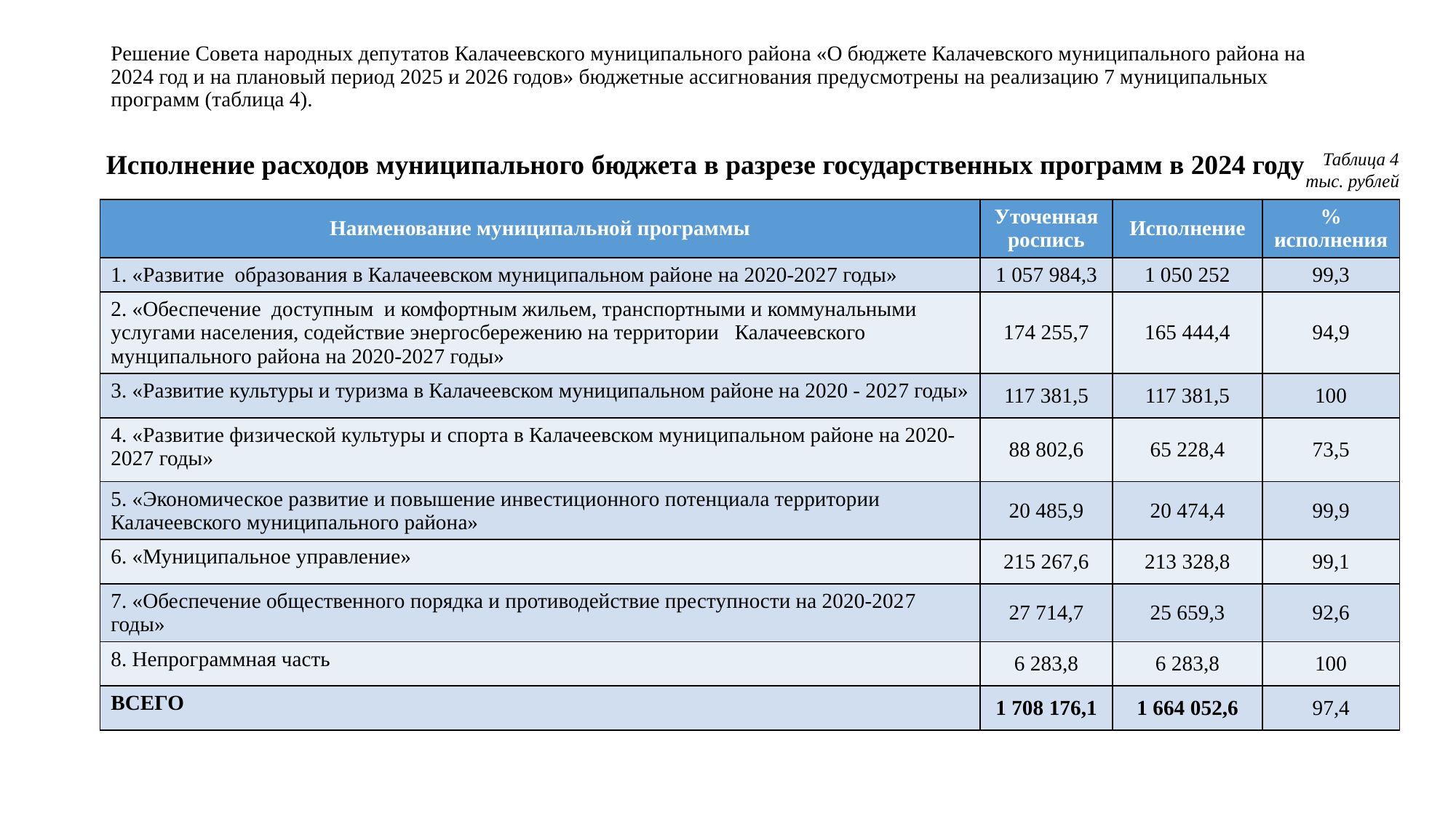

Решение Совета народных депутатов Калачеевского муниципального района «О бюджете Калачевского муниципального района на 2024 год и на плановый период 2025 и 2026 годов» бюджетные ассигнования предусмотрены на реализацию 7 муниципальных программ (таблица 4).
Исполнение расходов муниципального бюджета в разрезе государственных программ в 2024 году
Таблица 4
тыс. рублей
| Наименование муниципальной программы | Уточенная роспись | Исполнение | % исполнения |
| --- | --- | --- | --- |
| 1. «Развитие образования в Калачеевском муниципальном районе на 2020-2027 годы» | 1 057 984,3 | 1 050 252 | 99,3 |
| 2. «Обеспечение доступным и комфортным жильем, транспортными и коммунальными услугами населения, содействие энергосбережению на территории Калачеевского мунципального района на 2020-2027 годы» | 174 255,7 | 165 444,4 | 94,9 |
| 3. «Развитие культуры и туризма в Калачеевском муниципальном районе на 2020 - 2027 годы» | 117 381,5 | 117 381,5 | 100 |
| 4. «Развитие физической культуры и спорта в Калачеевском муниципальном районе на 2020-2027 годы» | 88 802,6 | 65 228,4 | 73,5 |
| 5. «Экономическое развитие и повышение инвестиционного потенциала территории Калачеевского муниципального района» | 20 485,9 | 20 474,4 | 99,9 |
| 6. «Муниципальное управление» | 215 267,6 | 213 328,8 | 99,1 |
| 7. «Обеспечение общественного порядка и противодействие преступности на 2020-2027 годы» | 27 714,7 | 25 659,3 | 92,6 |
| 8. Непрограммная часть | 6 283,8 | 6 283,8 | 100 |
| ВСЕГО | 1 708 176,1 | 1 664 052,6 | 97,4 |